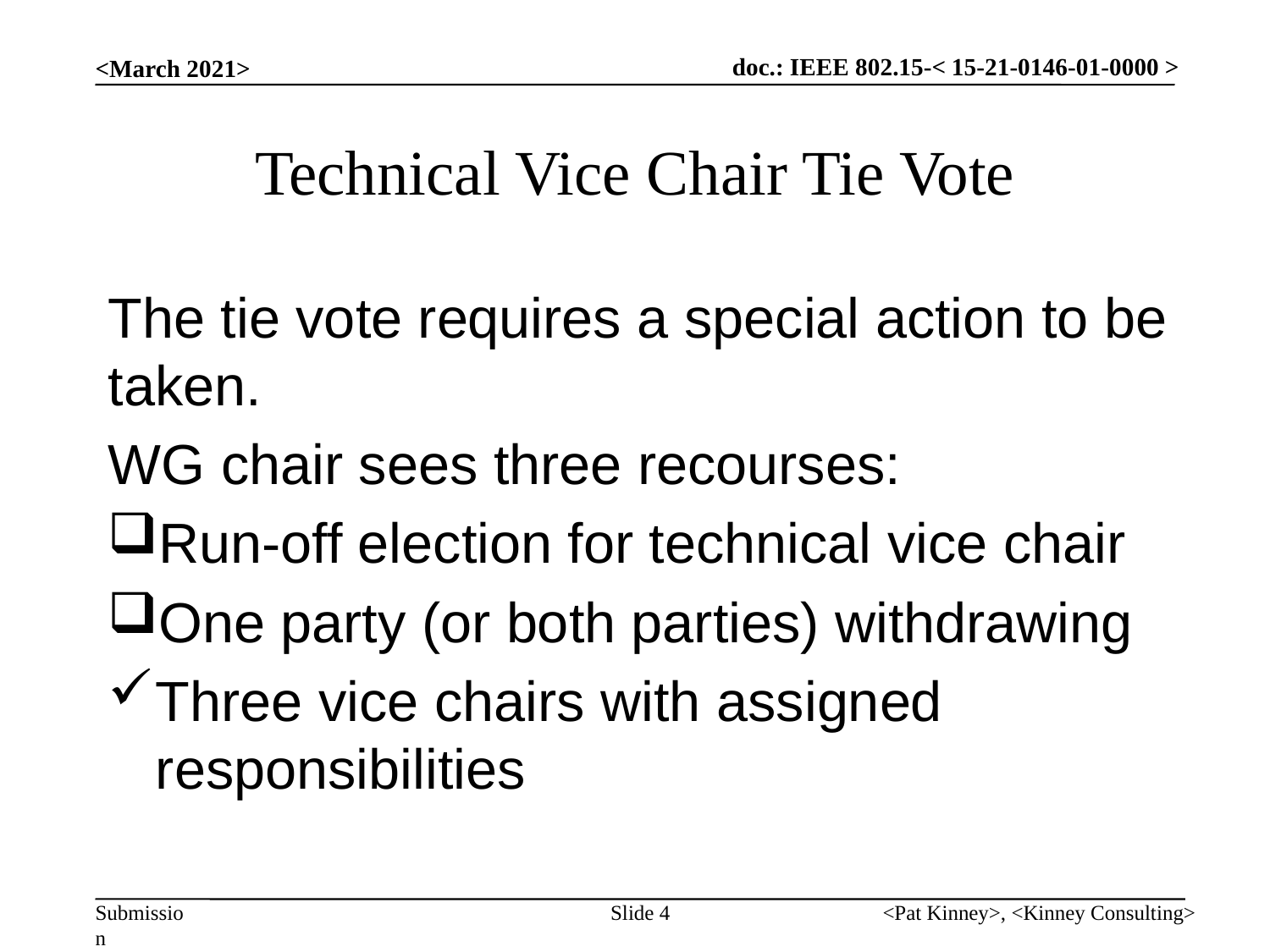

<March 2021>
# Technical Vice Chair Tie Vote
The tie vote requires a special action to be taken.
WG chair sees three recourses:
Run-off election for technical vice chair
One party (or both parties) withdrawing
Three vice chairs with assigned responsibilities
Slide 4
<Pat Kinney>, <Kinney Consulting>